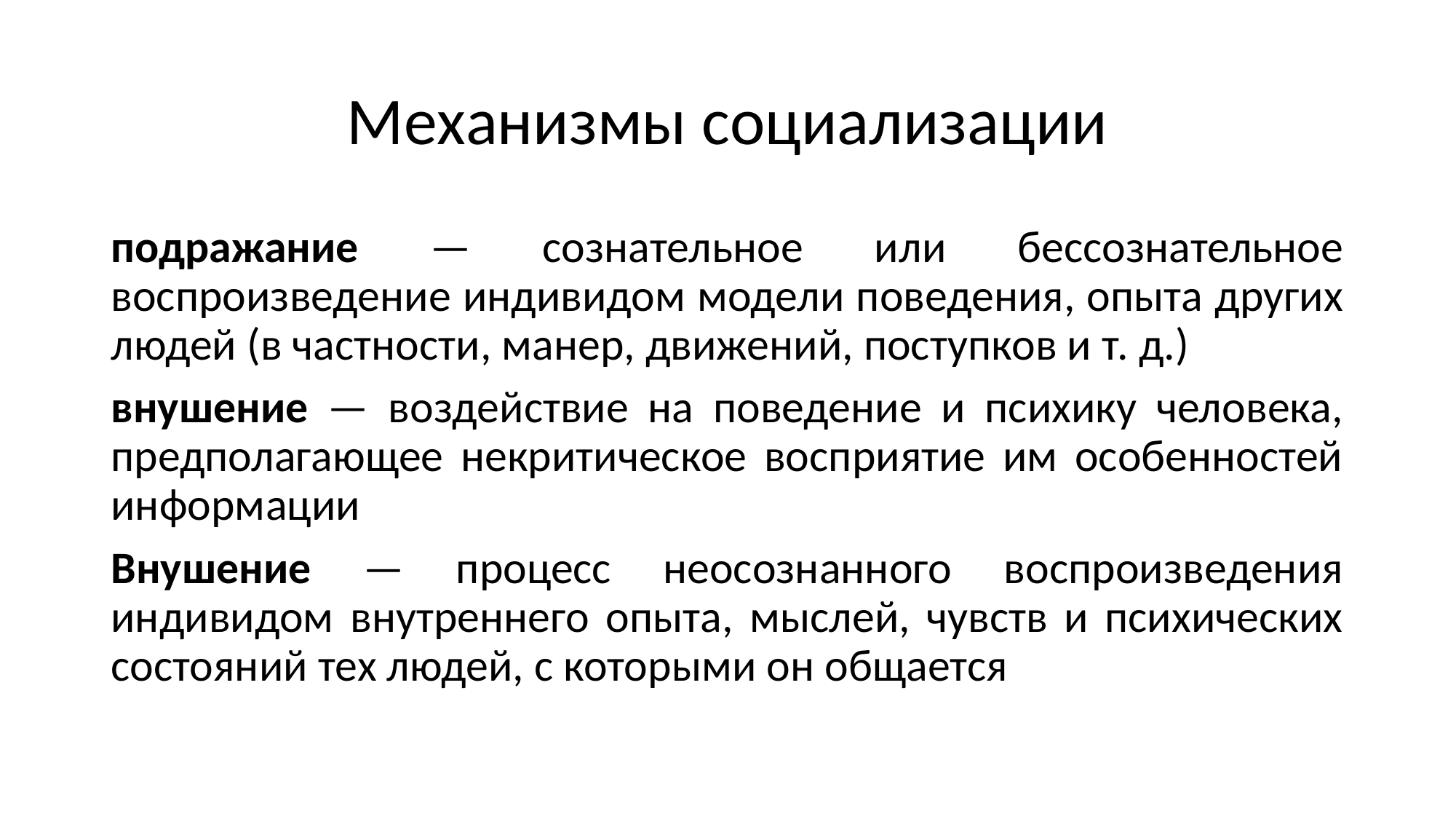

# Механизмы социализации
подражание — сознательное или бессознательное воспроизведение индивидом модели поведения, опыта других людей (в частности, манер, движений, поступков и т. д.)
внушение — воздействие на поведение и психику человека, предполагающее некритическое восприятие им особенностей информации
Внушение — процесс неосознанного воспроизведения индивидом внутреннего опыта, мыслей, чувств и психических состояний тех людей, с которыми он общается